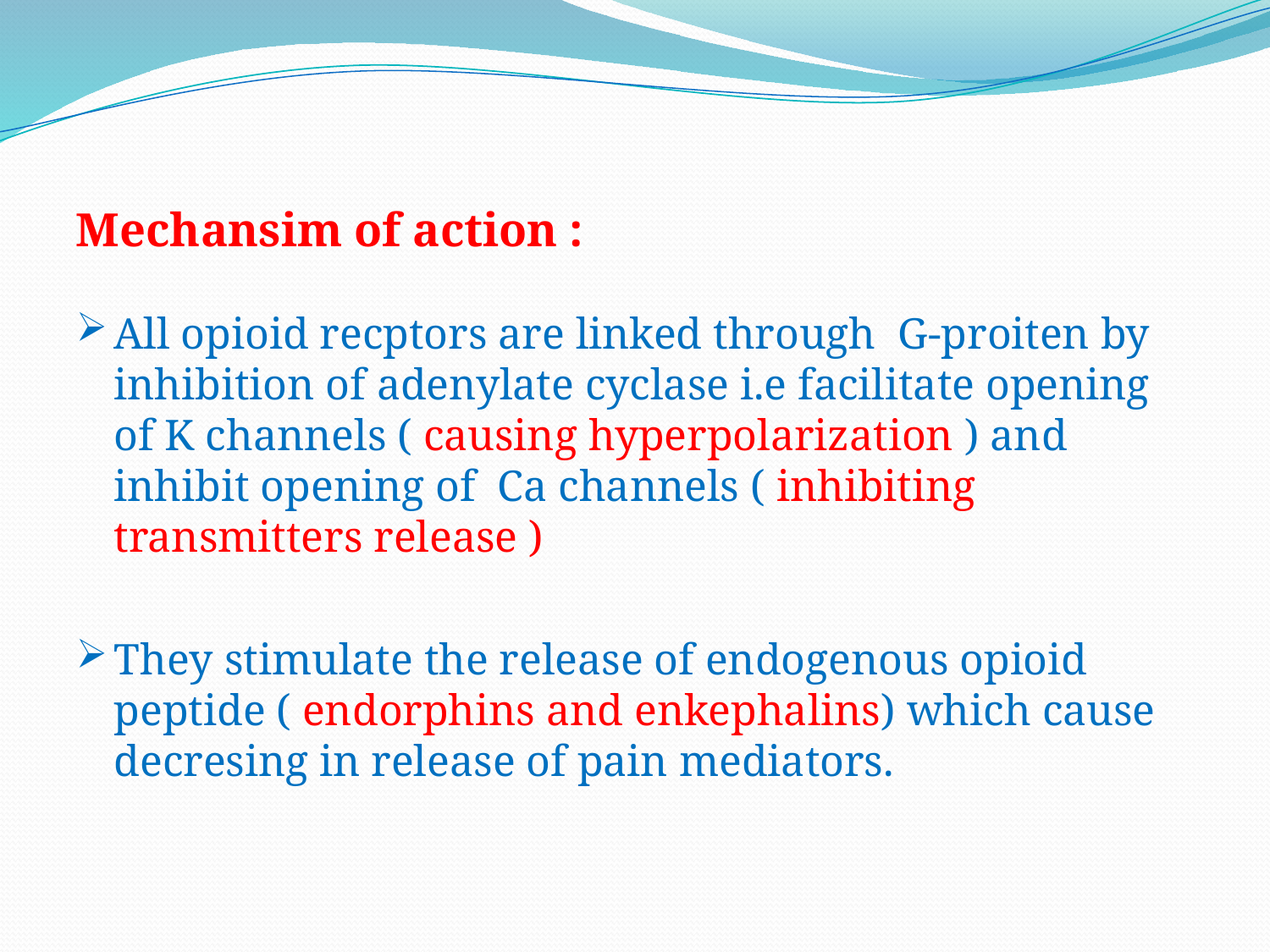

Mechansim of action :

All opioid recptors are linked through  G-proiten by inhibition of adenylate cyclase i.e facilitate opening of K channels ( causing hyperpolarization ) and inhibit opening of  Ca channels ( inhibiting transmitters release )

They stimulate the release of endogenous opioid peptide ( endorphins and enkephalins) which cause decresing in release of pain mediators.